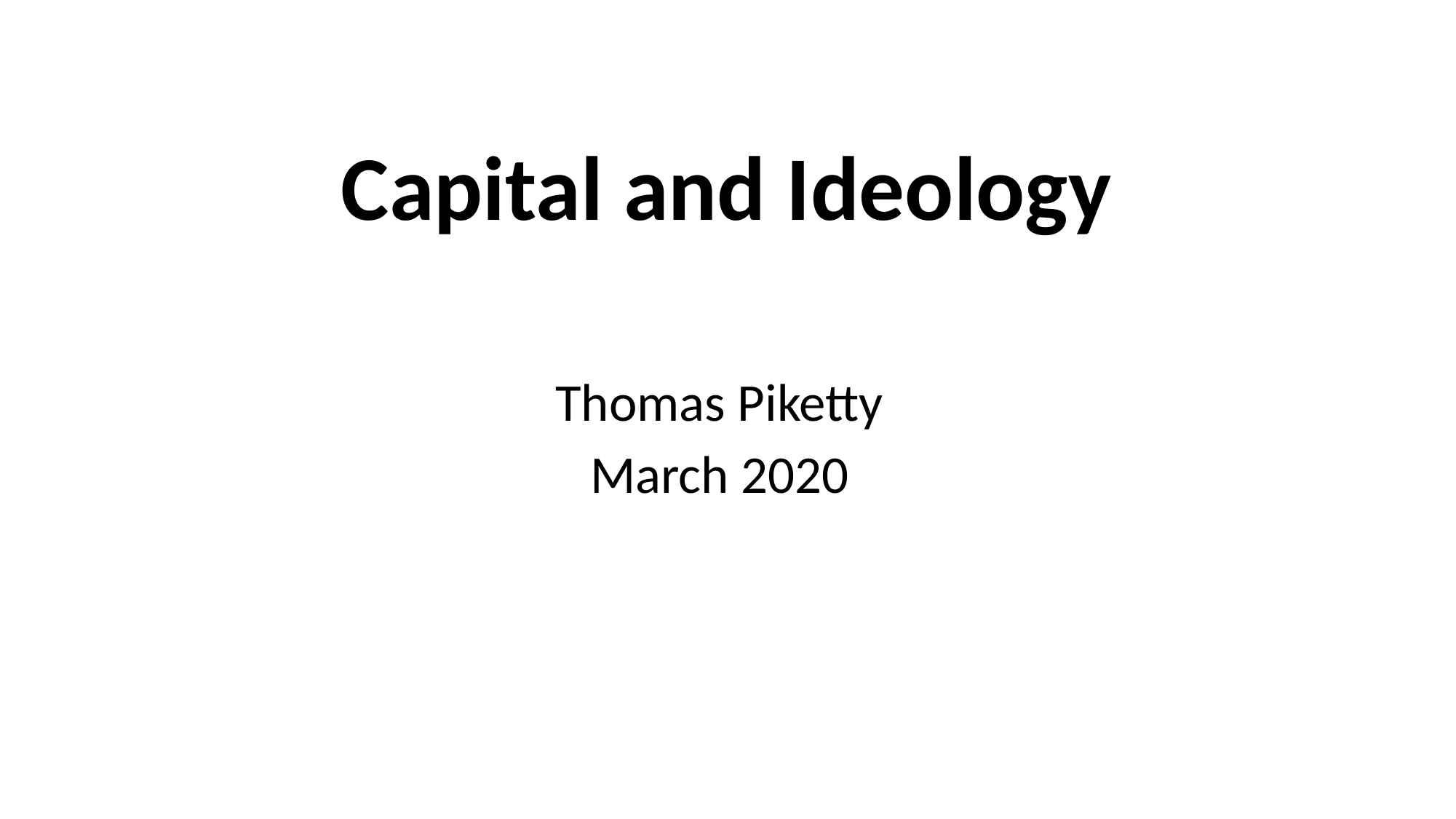

# Capital and Ideology
Thomas Piketty
March 2020